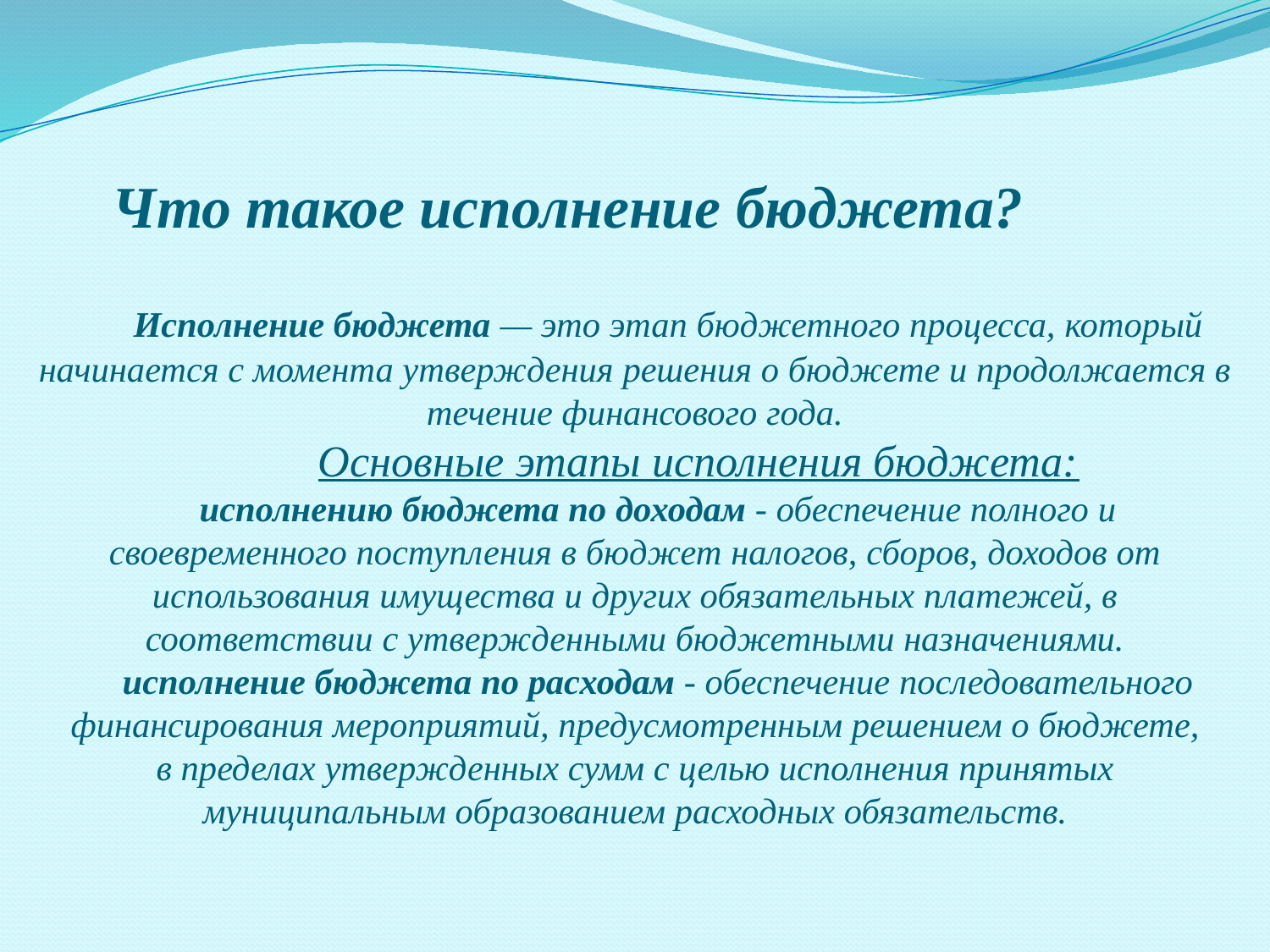

# Что такое исполнение бюджета? Исполнение бюджета — это этап бюджетного процесса, который начинается с момента утверждения решения о бюджете и продолжается в течение финансового года. Основные этапы исполнения бюджета: исполнению бюджета по доходам - обеспечение полного и своевременного поступления в бюджет налогов, сборов, доходов от использования имущества и других обязательных платежей, в соответствии с утвержденными бюджетными назначениями. исполнение бюджета по расходам - обеспечение последовательного финансирования мероприятий, предусмотренным решением о бюджете, в пределах утвержденных сумм с целью исполнения принятых муниципальным образованием расходных обязательств.